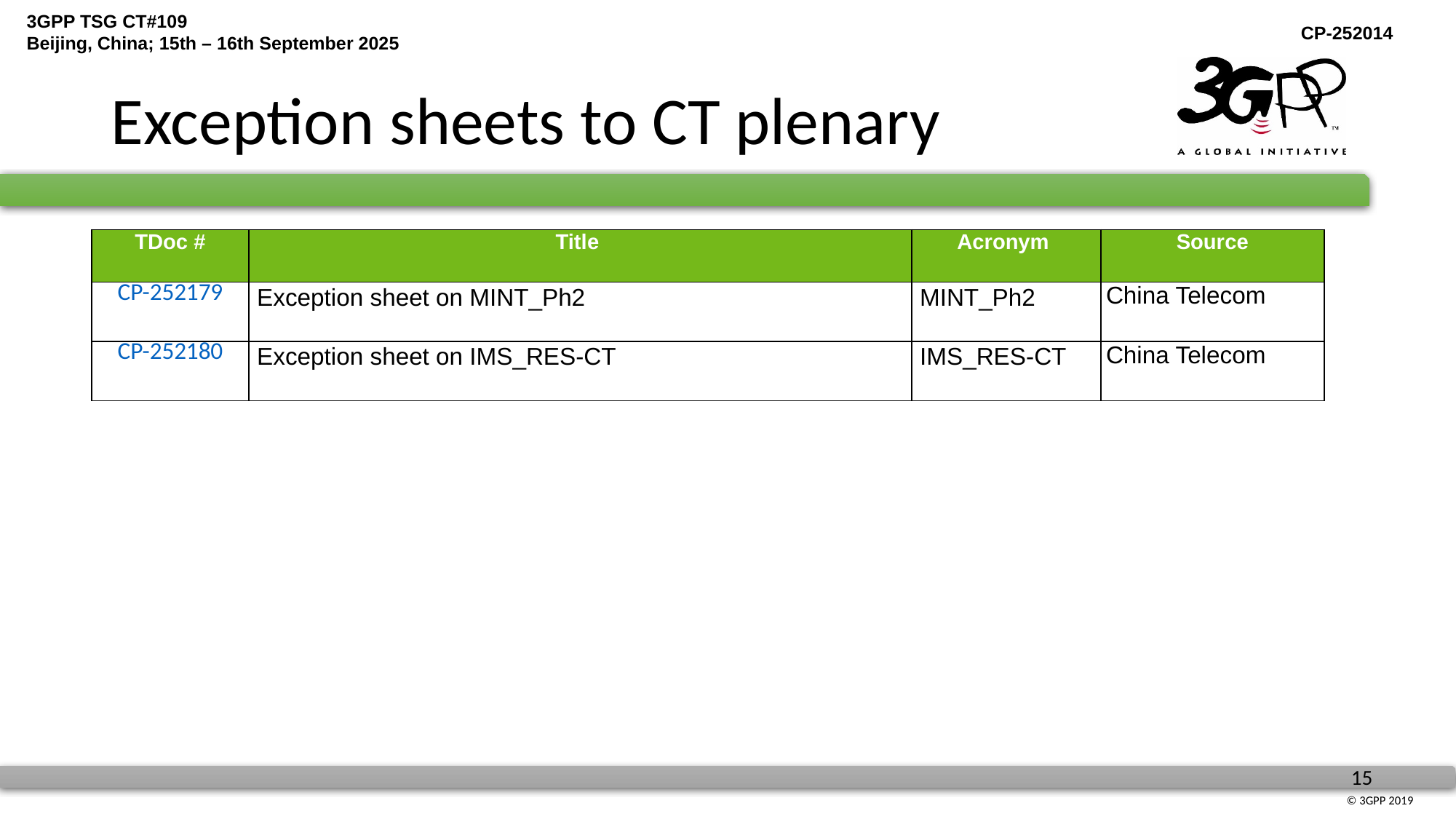

# Exception sheets to CT plenary
| TDoc # | Title | Acronym | Source |
| --- | --- | --- | --- |
| CP-252179 | Exception sheet on MINT\_Ph2 | MINT\_Ph2 | China Telecom |
| CP-252180 | Exception sheet on IMS\_RES-CT | IMS\_RES-CT | China Telecom |